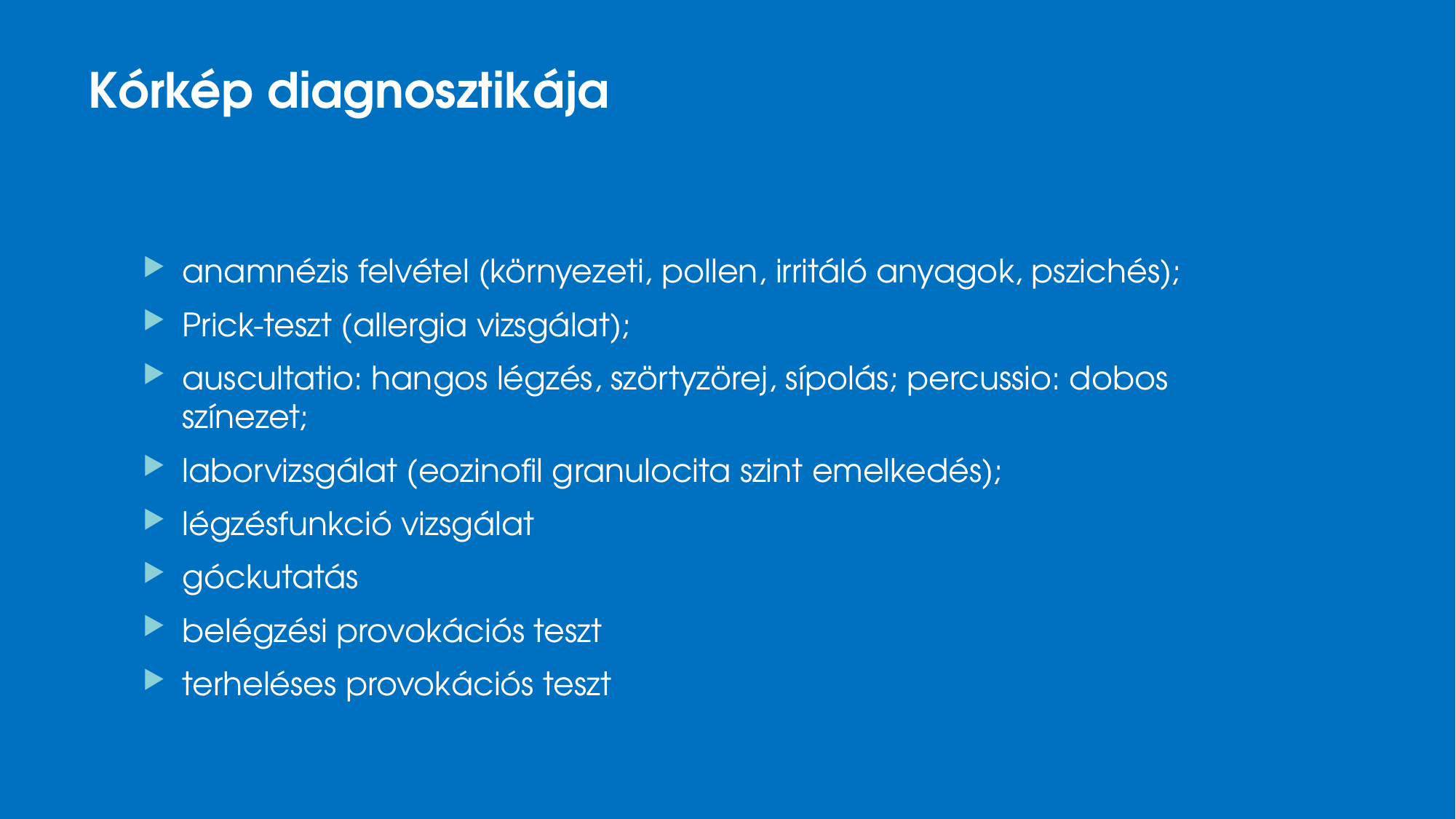

# Kórkép diagnosztikája
anamnézis felvétel (környezeti, pollen, irritáló anyagok, pszichés);
Prick-teszt (allergia vizsgálat);
auscultatio: hangos légzés, szörtyzörej, sípolás; percussio: dobos színezet;
laborvizsgálat (eozinofil granulocita szint emelkedés);
légzésfunkció vizsgálat
góckutatás
belégzési provokációs teszt
terheléses provokációs teszt